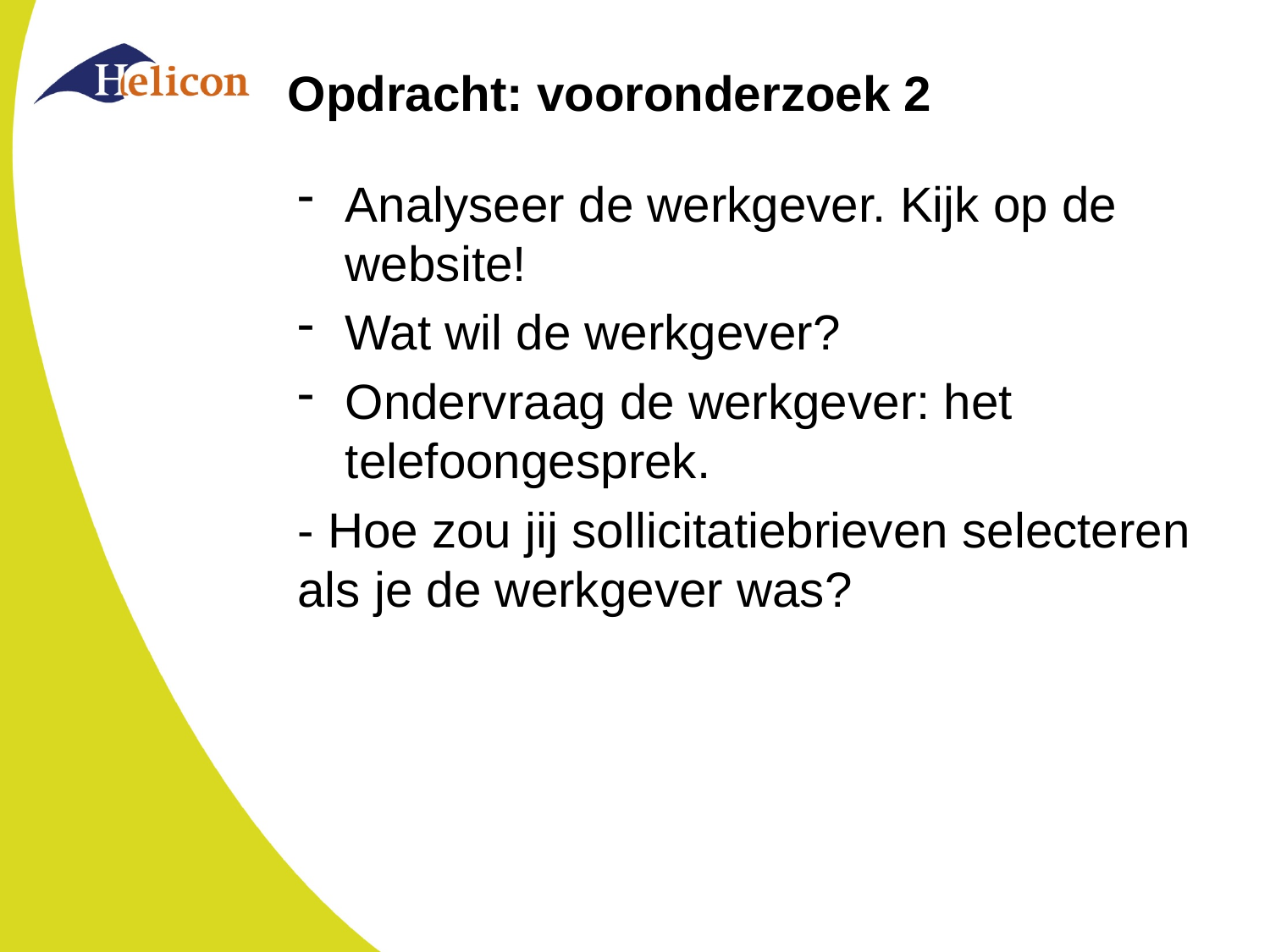

# Opdracht: vooronderzoek 2
Analyseer de werkgever. Kijk op de website!
Wat wil de werkgever?
Ondervraag de werkgever: het telefoongesprek.
- Hoe zou jij sollicitatiebrieven selecteren als je de werkgever was?